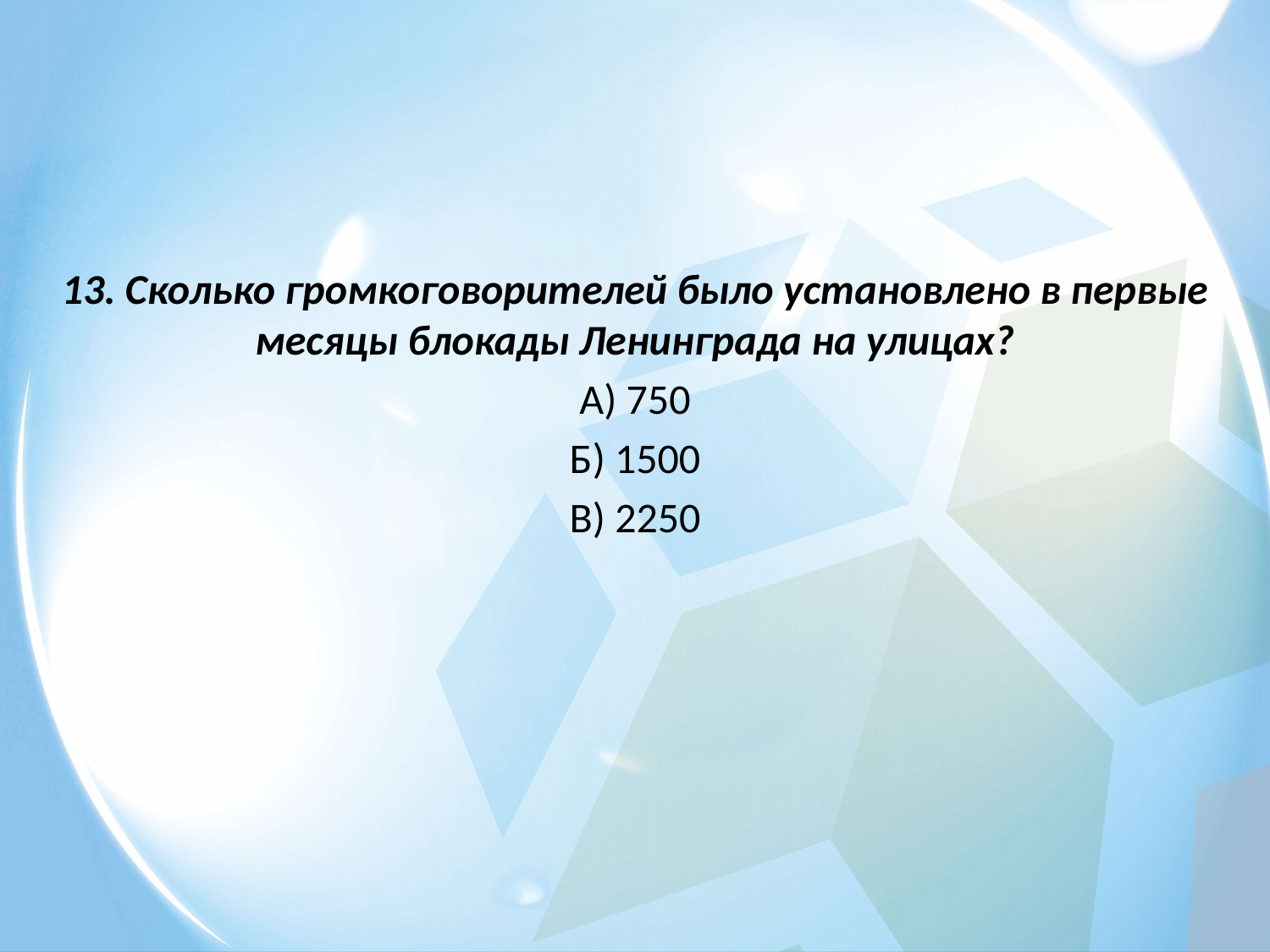

13. Сколько громкоговорителей было установлено в первые месяцы блокады Ленинграда на улицах?
А) 750
Б) 1500
В) 2250